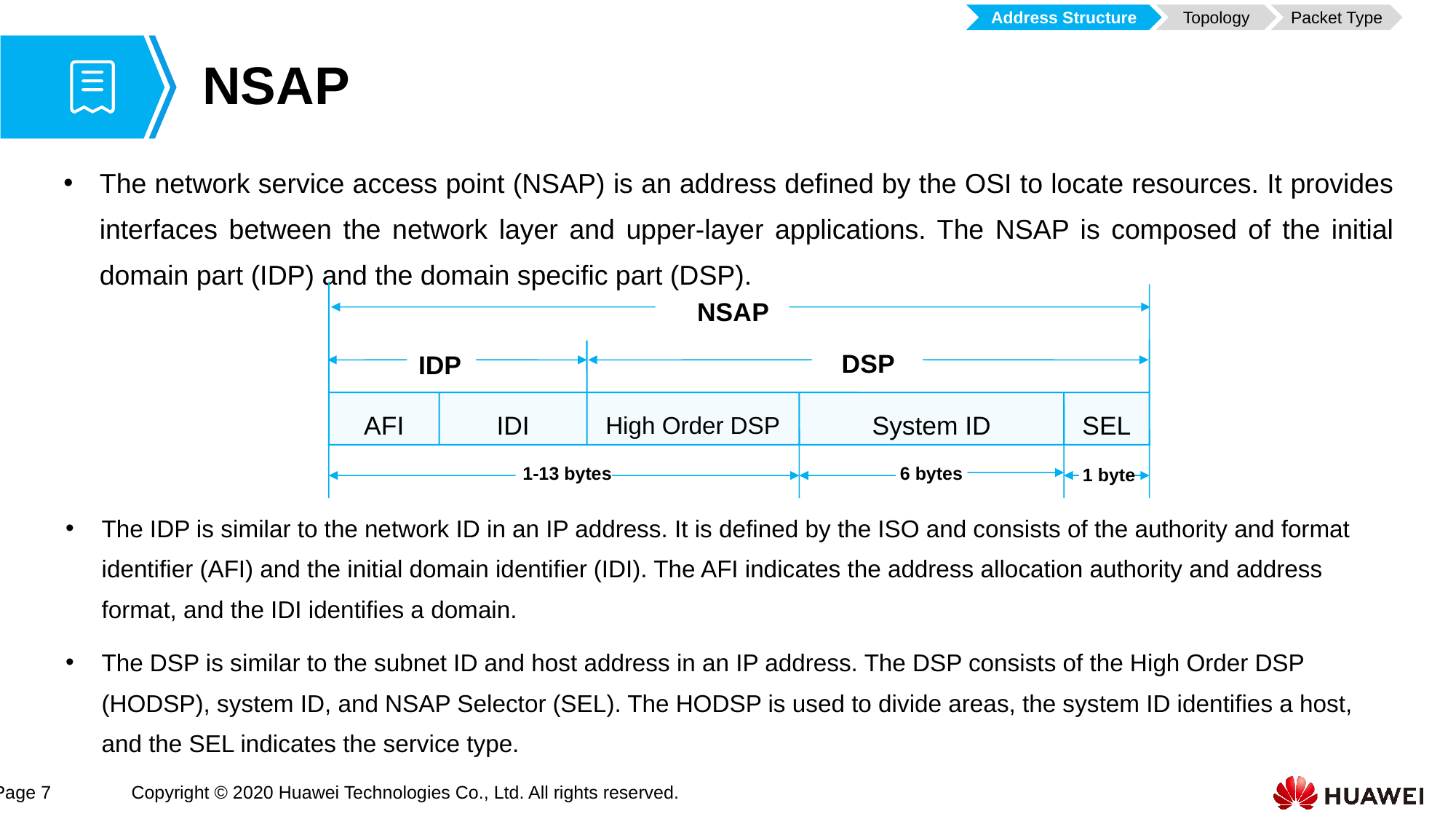

Address Structure
Topology
Packet Type
# NSAP
The network service access point (NSAP) is an address defined by the OSI to locate resources. It provides interfaces between the network layer and upper-layer applications. The NSAP is composed of the initial domain part (IDP) and the domain specific part (DSP).
NSAP

DSP
IDP

AFI

IDI

High Order DSP
System ID

SEL

1-13 bytes
6 bytes
1 byte

The IDP is similar to the network ID in an IP address. It is defined by the ISO and consists of the authority and format identifier (AFI) and the initial domain identifier (IDI). The AFI indicates the address allocation authority and address format, and the IDI identifies a domain.
The DSP is similar to the subnet ID and host address in an IP address. The DSP consists of the High Order DSP (HODSP), system ID, and NSAP Selector (SEL). The HODSP is used to divide areas, the system ID identifies a host, and the SEL indicates the service type.